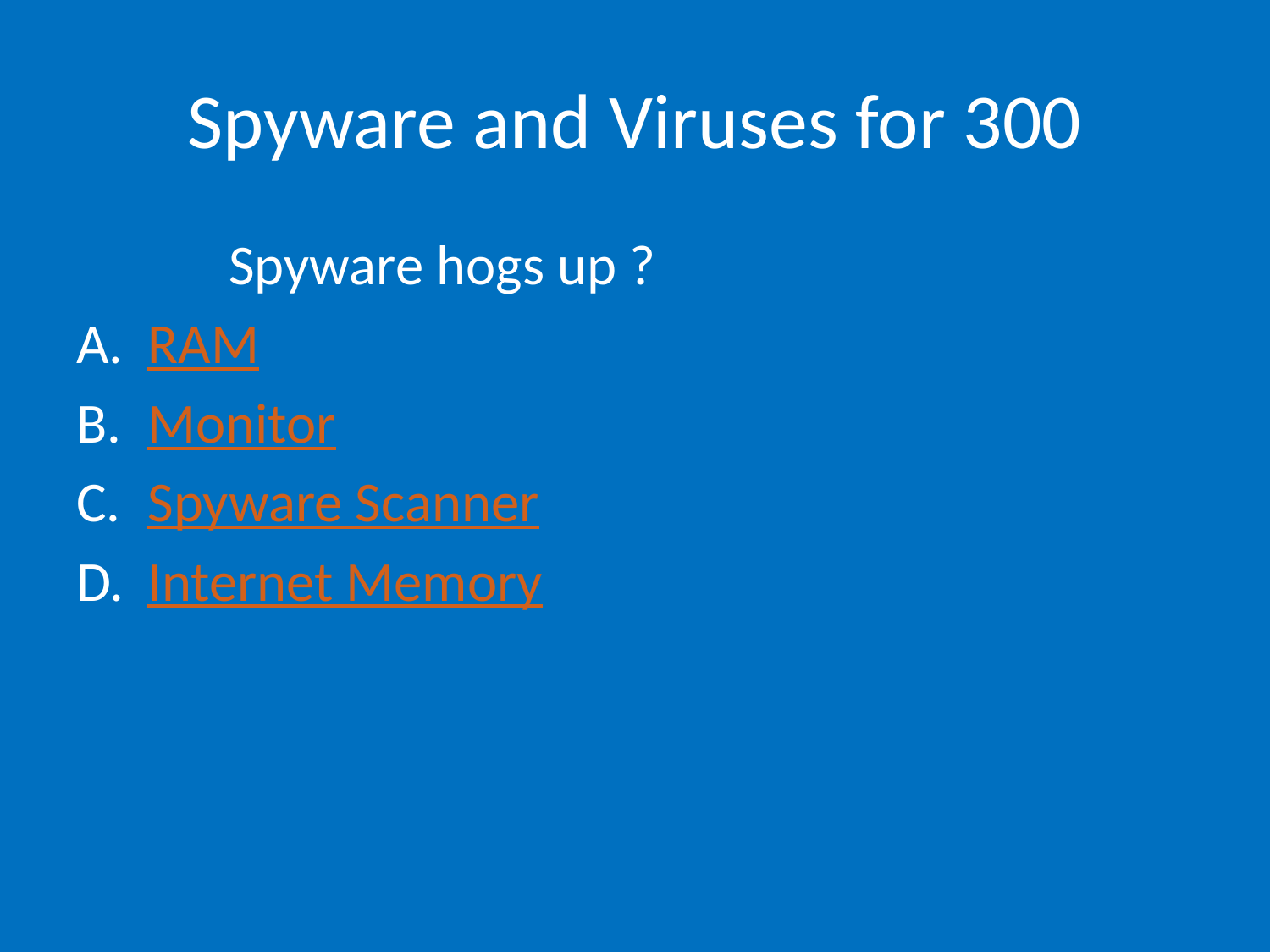

# Spyware and Viruses for 300
            Spyware hogs up ?
RAM
Monitor
Spyware Scanner
Internet Memory